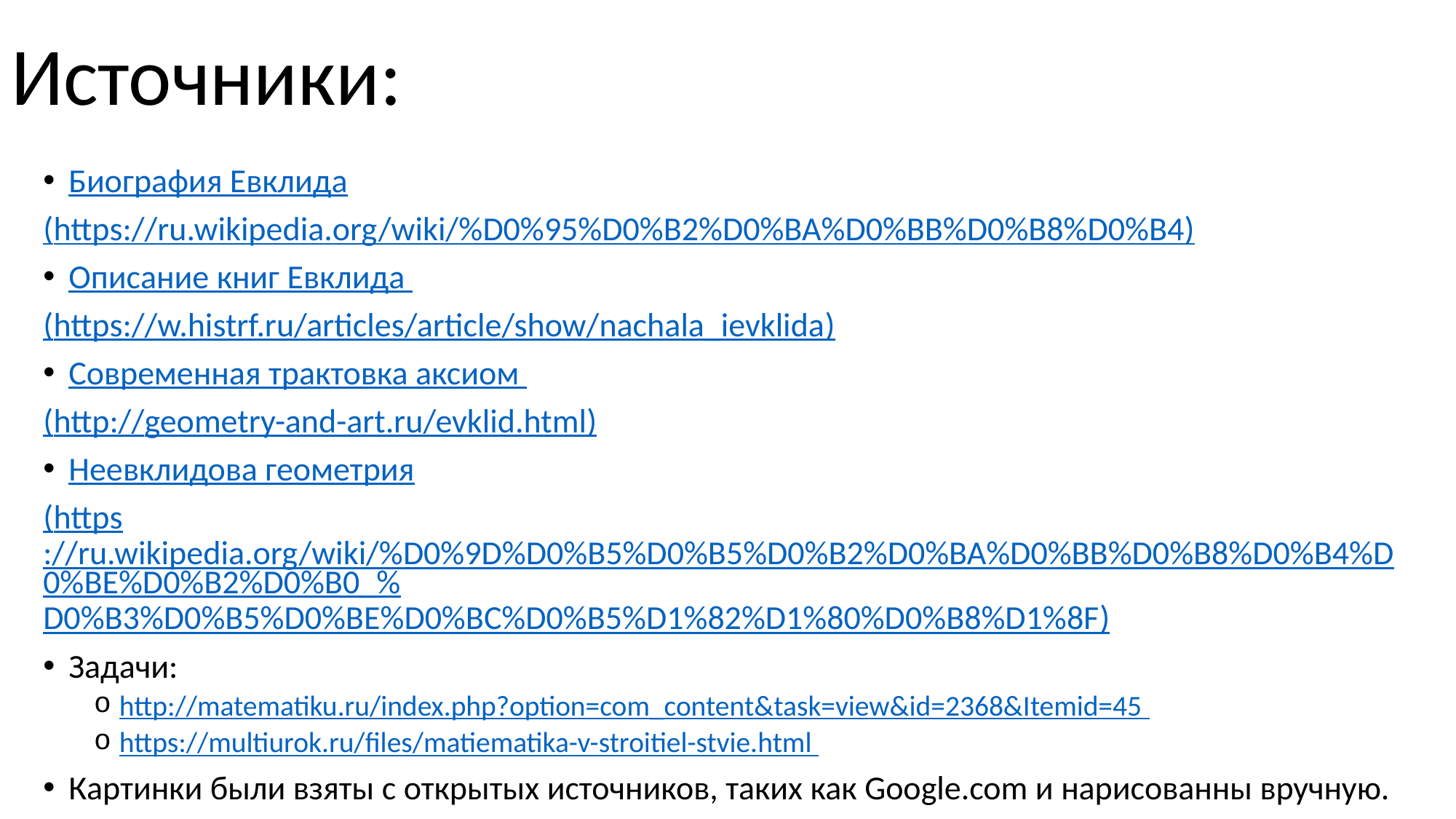

# Источники:
Биография Евклида
(https://ru.wikipedia.org/wiki/%D0%95%D0%B2%D0%BA%D0%BB%D0%B8%D0%B4)
Описание книг Евклида
(https://w.histrf.ru/articles/article/show/nachala_ievklida)
Современная трактовка аксиом
(http://geometry-and-art.ru/evklid.html)
Неевклидова геометрия
(https://ru.wikipedia.org/wiki/%D0%9D%D0%B5%D0%B5%D0%B2%D0%BA%D0%BB%D0%B8%D0%B4%D0%BE%D0%B2%D0%B0_%D0%B3%D0%B5%D0%BE%D0%BC%D0%B5%D1%82%D1%80%D0%B8%D1%8F)
Задачи:
http://matematiku.ru/index.php?option=com_content&task=view&id=2368&Itemid=45
https://multiurok.ru/files/matiematika-v-stroitiel-stvie.html
Картинки были взяты с открытых источников, таких как Google.com и нарисованны вручную.